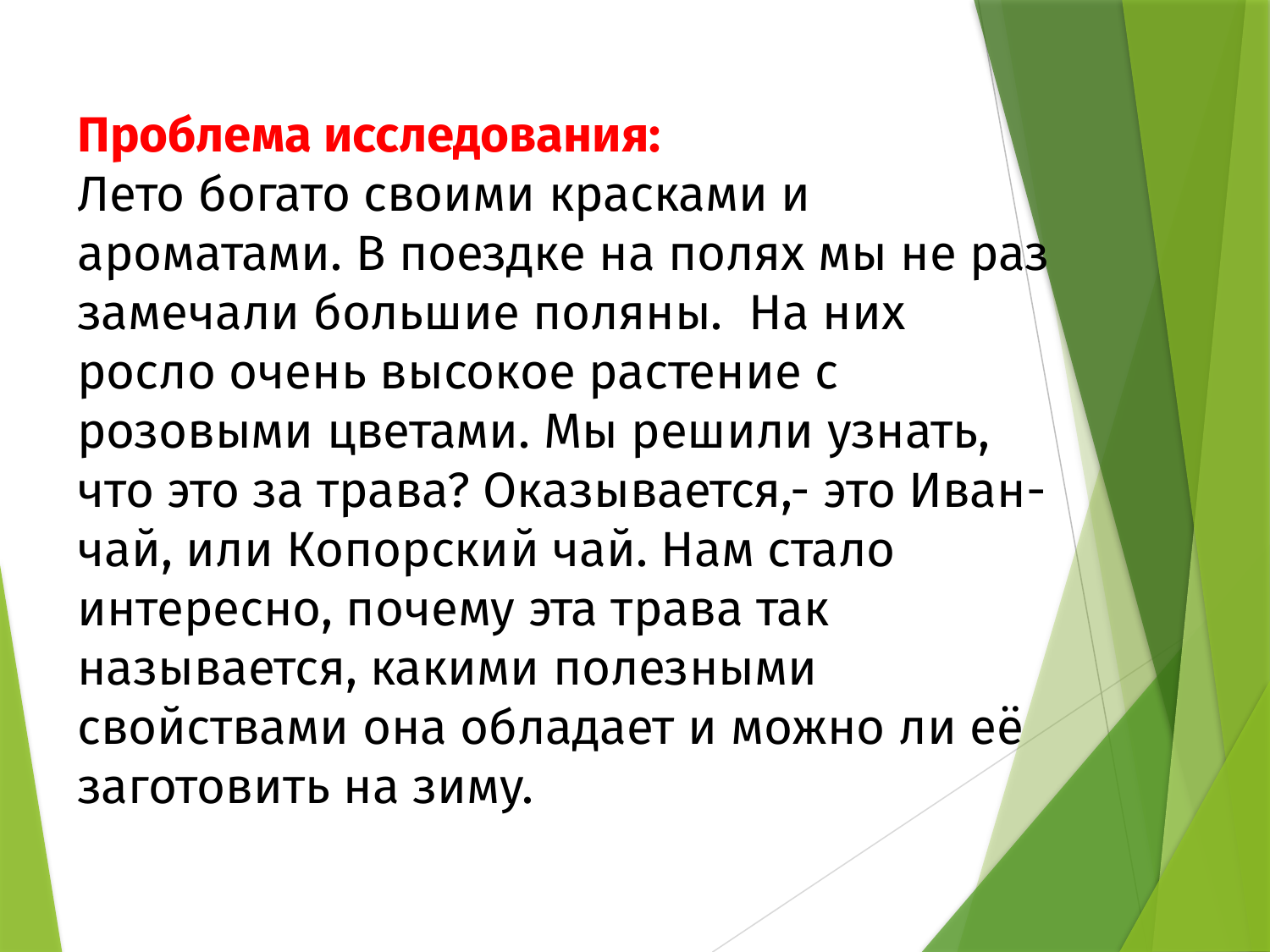

Проблема исследования:
Лето богато своими красками и ароматами. В поездке на полях мы не раз замечали большие поляны.  На них росло очень высокое растение с розовыми цветами. Мы решили узнать, что это за трава? Оказывается,- это Иван-чай, или Копорский чай. Нам стало интересно, почему эта трава так называется, какими полезными свойствами она обладает и можно ли её заготовить на зиму.